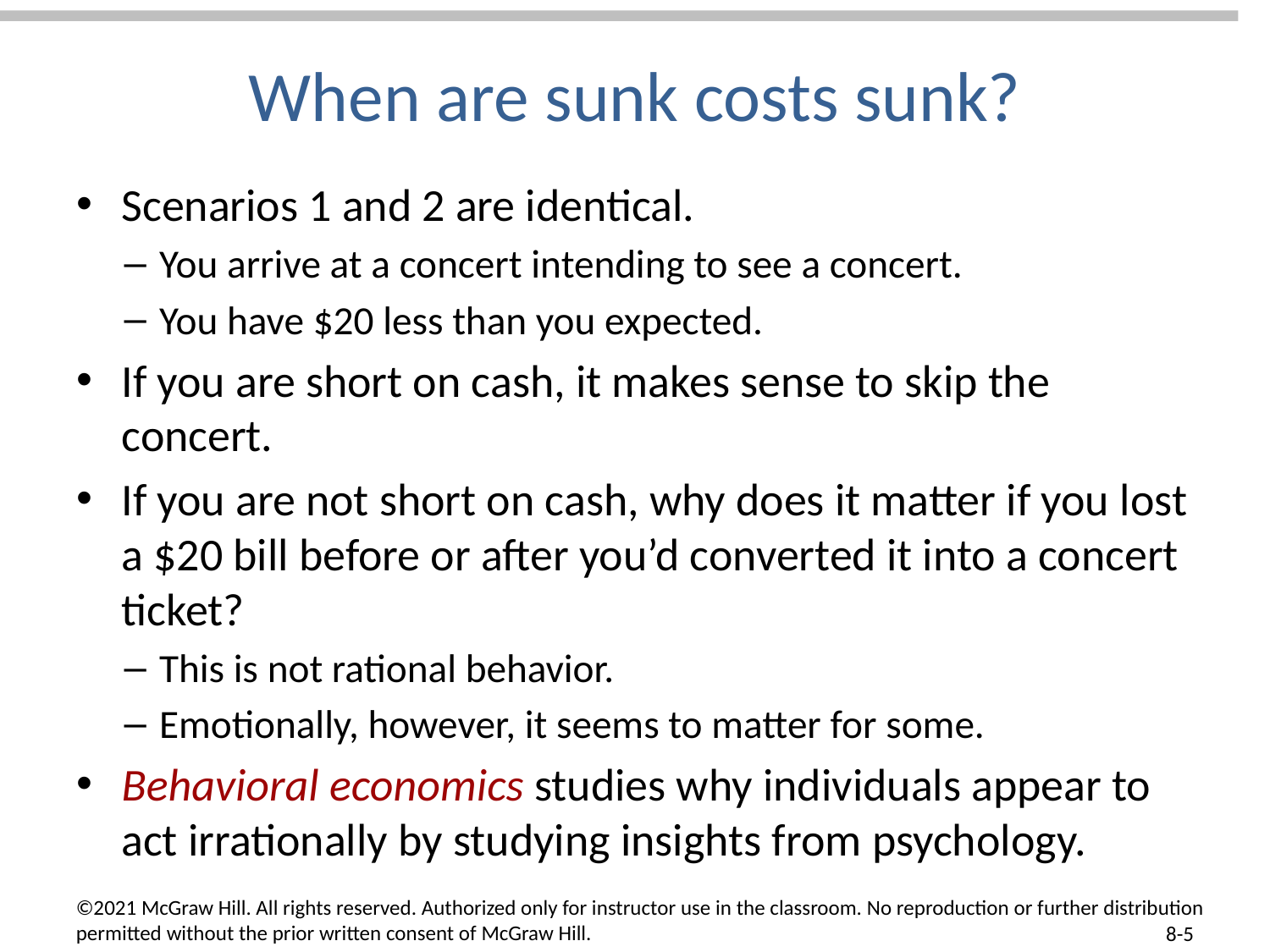

# When are sunk costs sunk?
Scenarios 1 and 2 are identical.
You arrive at a concert intending to see a concert.
You have $20 less than you expected.
If you are short on cash, it makes sense to skip the concert.
If you are not short on cash, why does it matter if you lost a $20 bill before or after you’d converted it into a concert ticket?
This is not rational behavior.
Emotionally, however, it seems to matter for some.
Behavioral economics studies why individuals appear to act irrationally by studying insights from psychology.